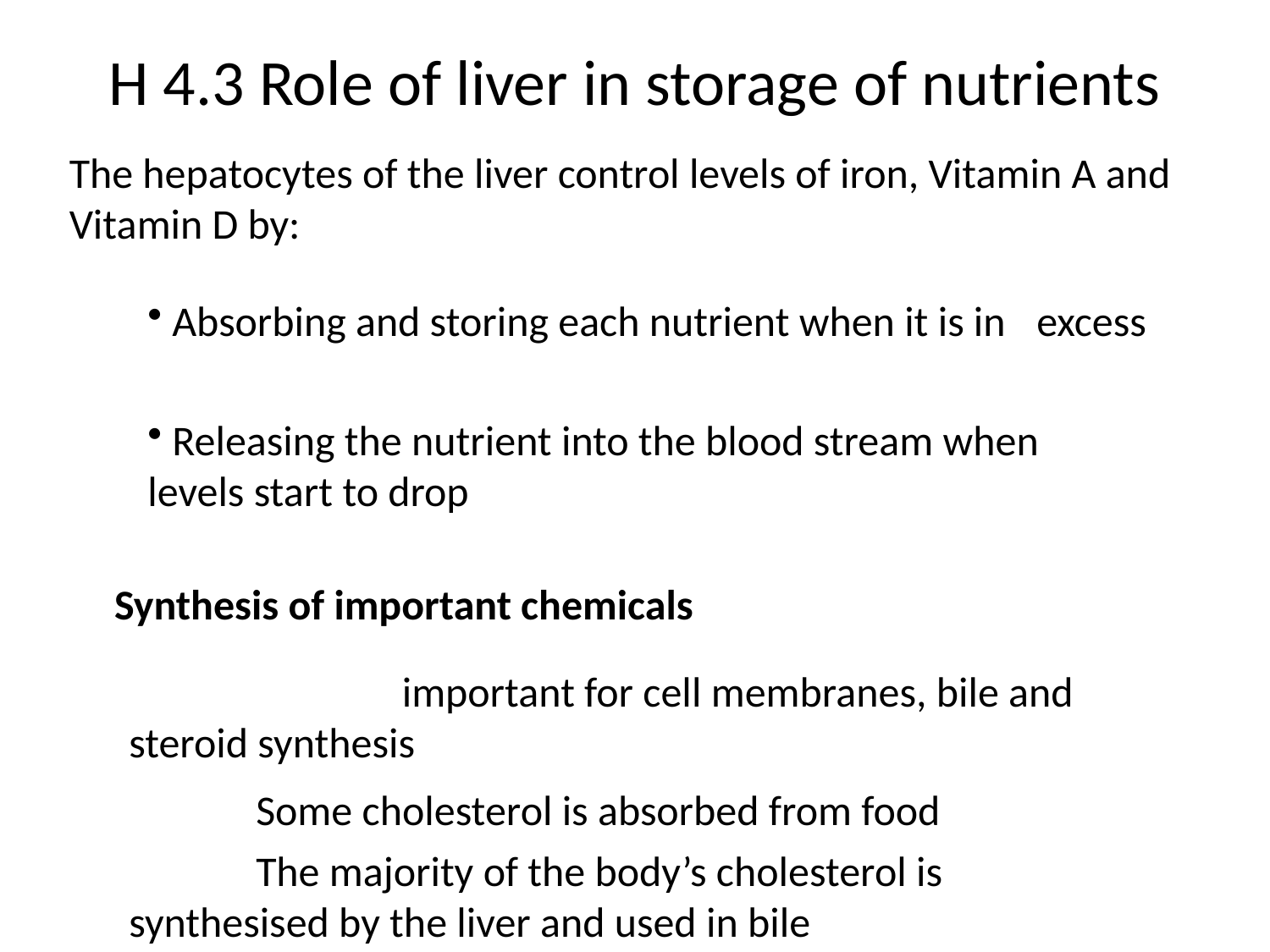

# H 4.3 Role of liver in storage of nutrients
The hepatocytes of the liver control levels of iron, Vitamin A and Vitamin D by:
 Absorbing and storing each nutrient when it is in 	excess
 Releasing the nutrient into the blood stream when 	levels start to drop
Synthesis of important chemicals
		  important for cell membranes, bile and 	steroid synthesis
	Some cholesterol is absorbed from food
	The majority of the body’s cholesterol is 	synthesised by the liver and used in bile